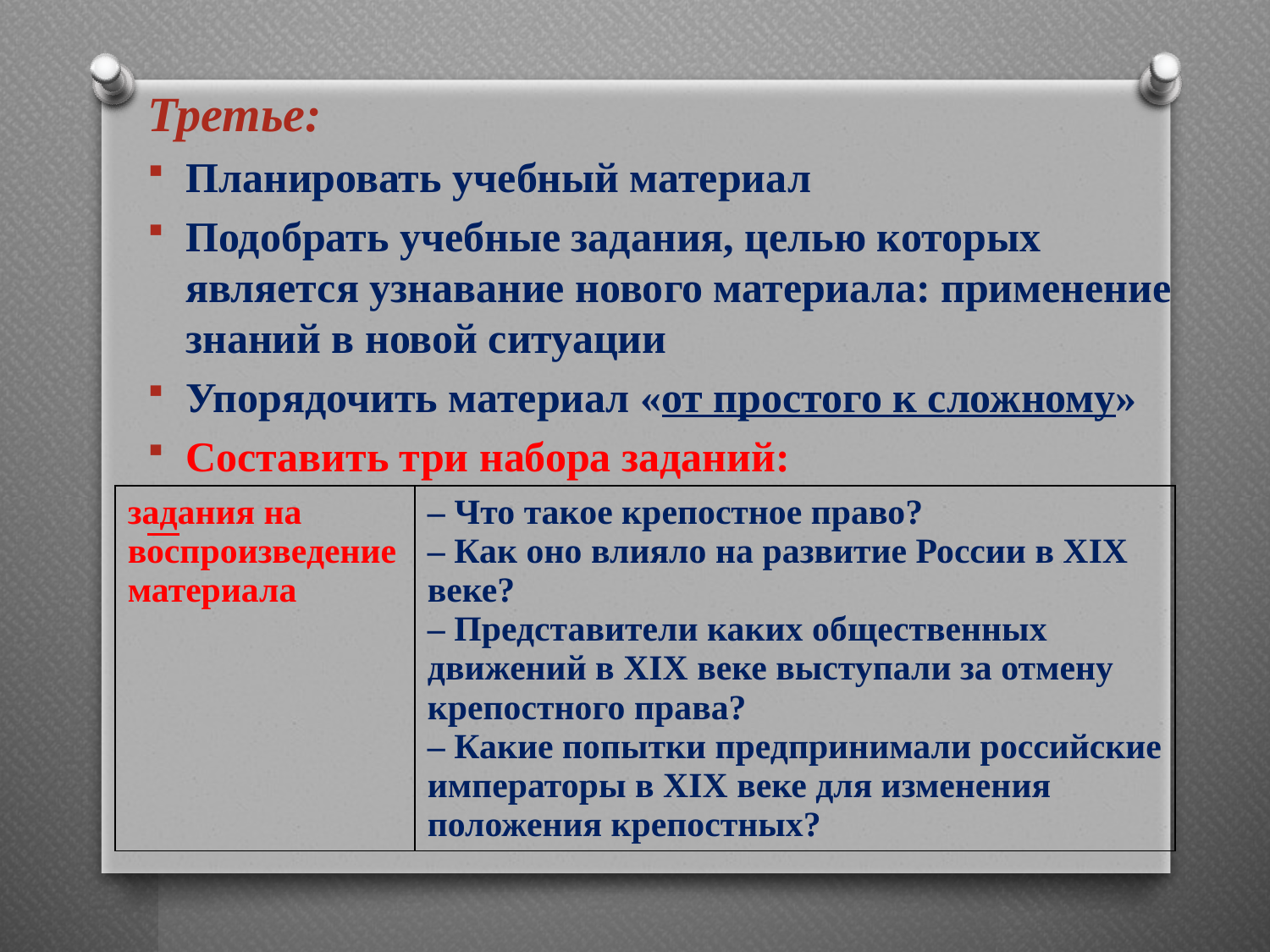

Третье:
Планировать учебный материал
Подобрать учебные задания, целью которых является узнавание нового материала: применение знаний в новой ситуации
Упорядочить материал «от простого к сложному»
Составить три набора заданий:

| задания на воспроизведение материала | – Что такое крепостное право? – Как оно влияло на развитие России в XIX веке? – Представители каких общественных движений в XIX веке выступали за отмену крепостного права? – Какие попытки предпринимали российские императоры в XIX веке для изменения положения крепостных? |
| --- | --- |